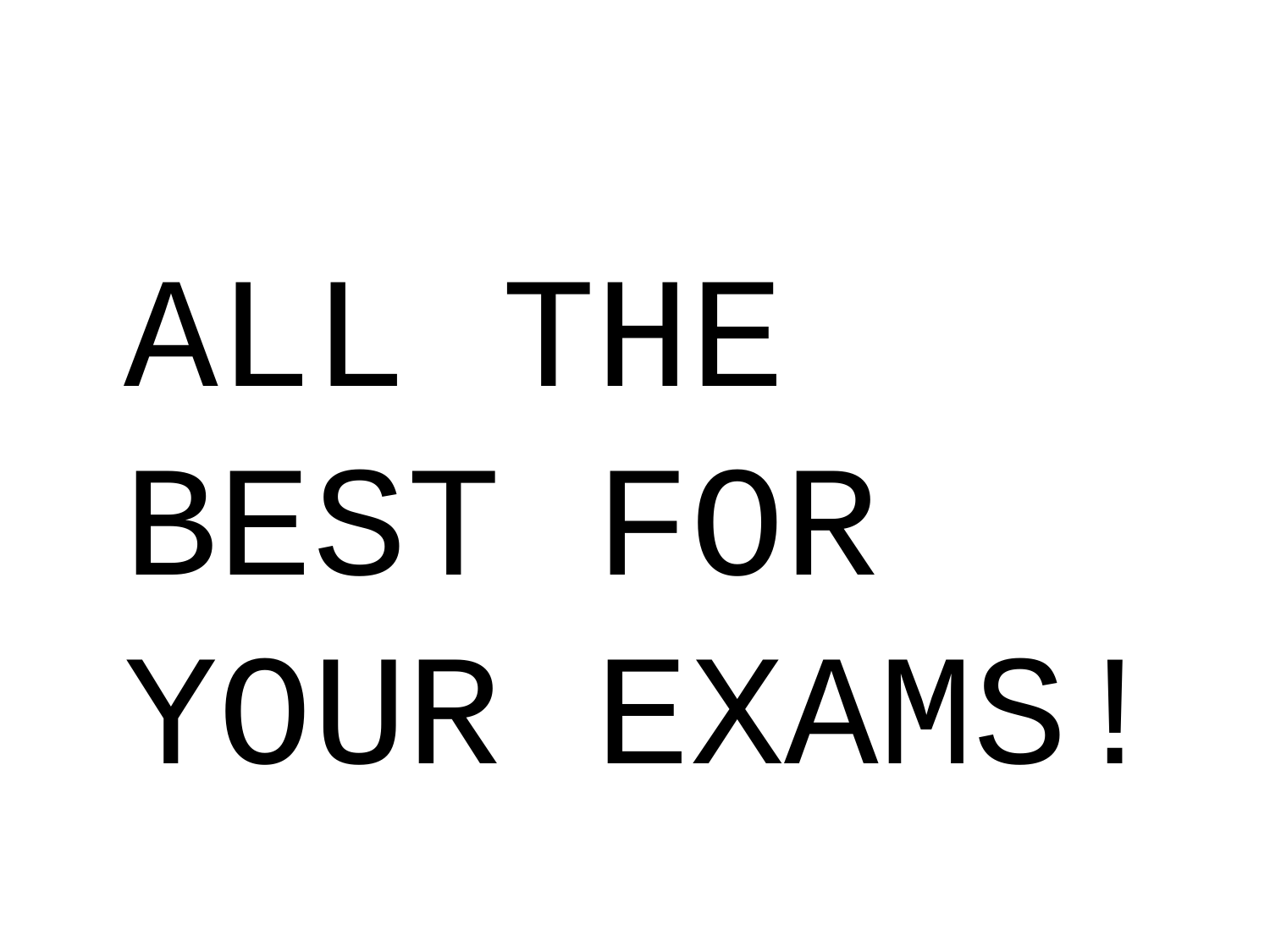

#
	ALL THE BEST FOR YOUR EXAMS!